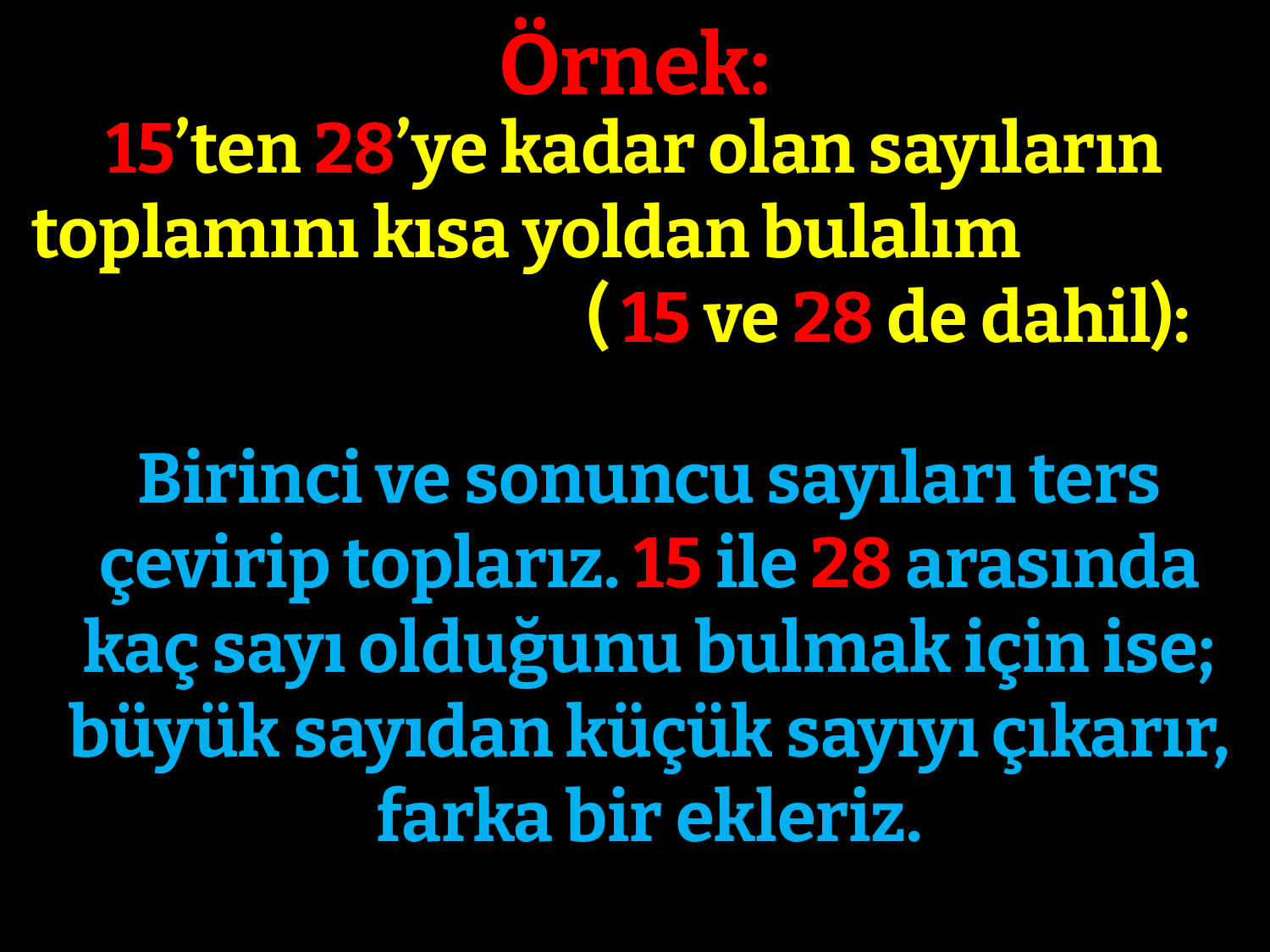

Örnek:
15’ten 28’ye kadar olan sayıların toplamını kısa yoldan bulalım                                                          ( 15 ve 28 de dahil):
#
Birinci ve sonuncu sayıları ters çevirip toplarız. 15 ile 28 arasında kaç sayı olduğunu bulmak için ise; büyük sayıdan küçük sayıyı çıkarır, farka bir ekleriz.